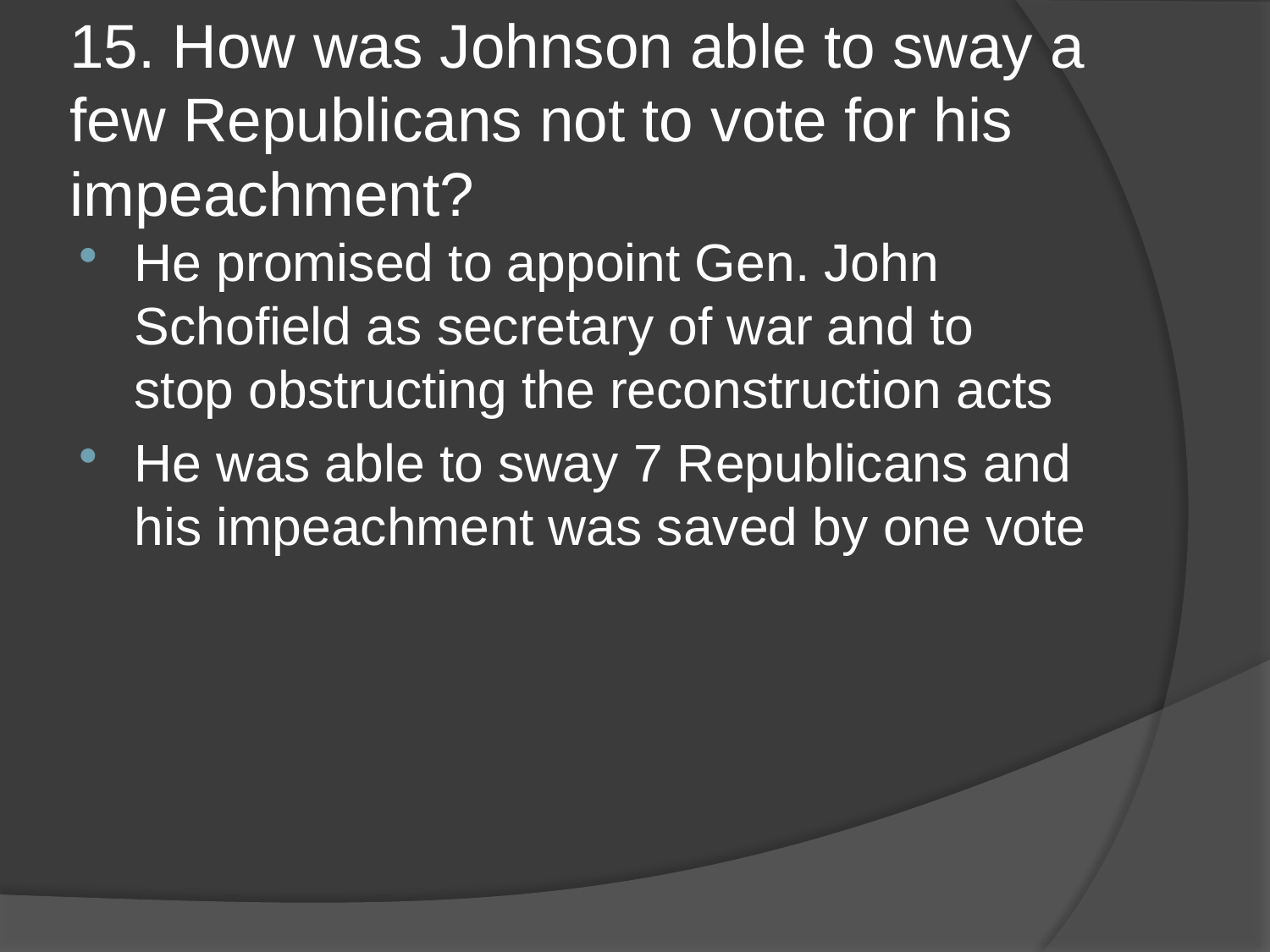

# 15. How was Johnson able to sway a few Republicans not to vote for his impeachment?
He promised to appoint Gen. John Schofield as secretary of war and to stop obstructing the reconstruction acts
He was able to sway 7 Republicans and his impeachment was saved by one vote